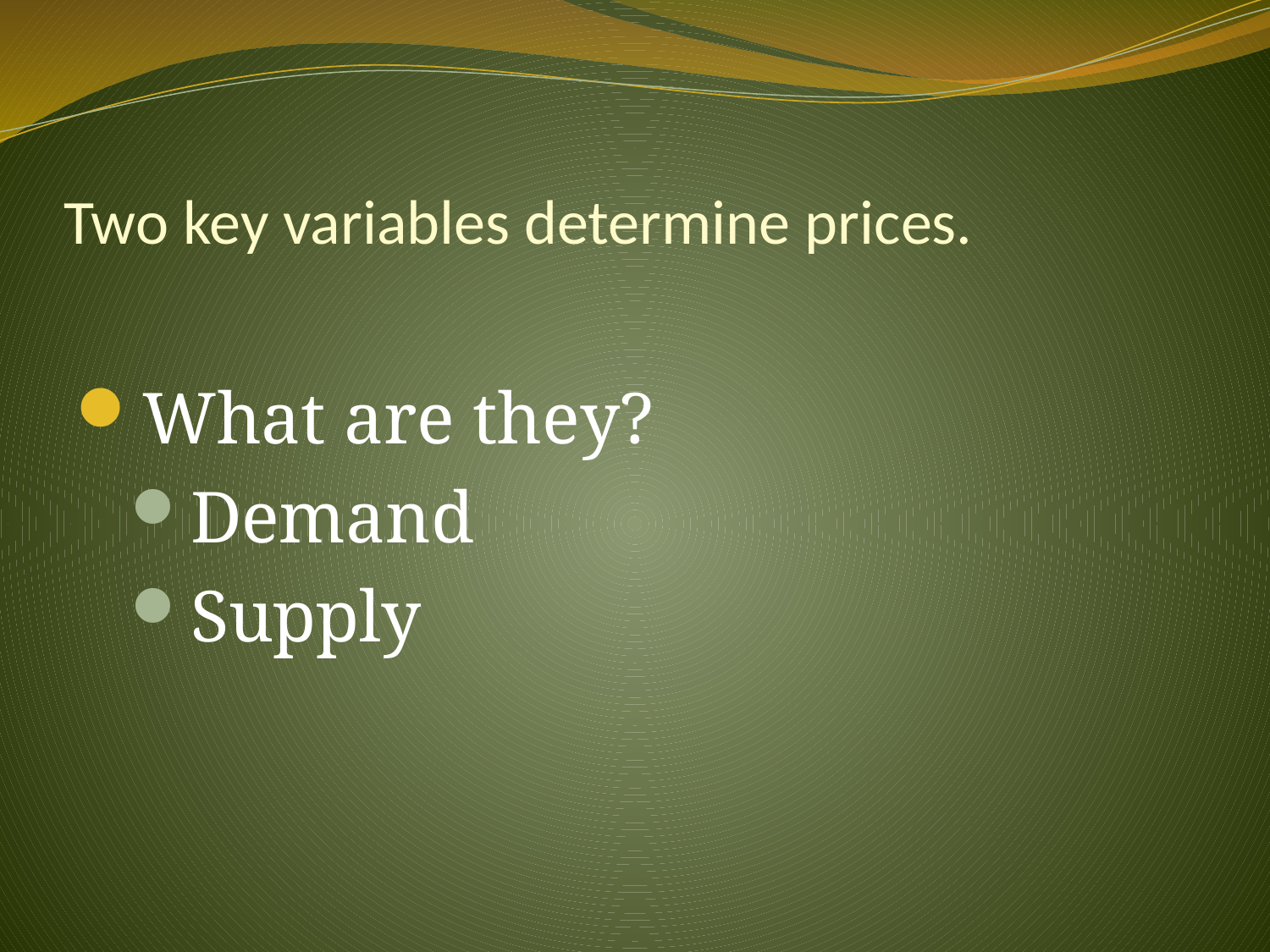

# Two key variables determine prices.

What are they?
Demand
Supply